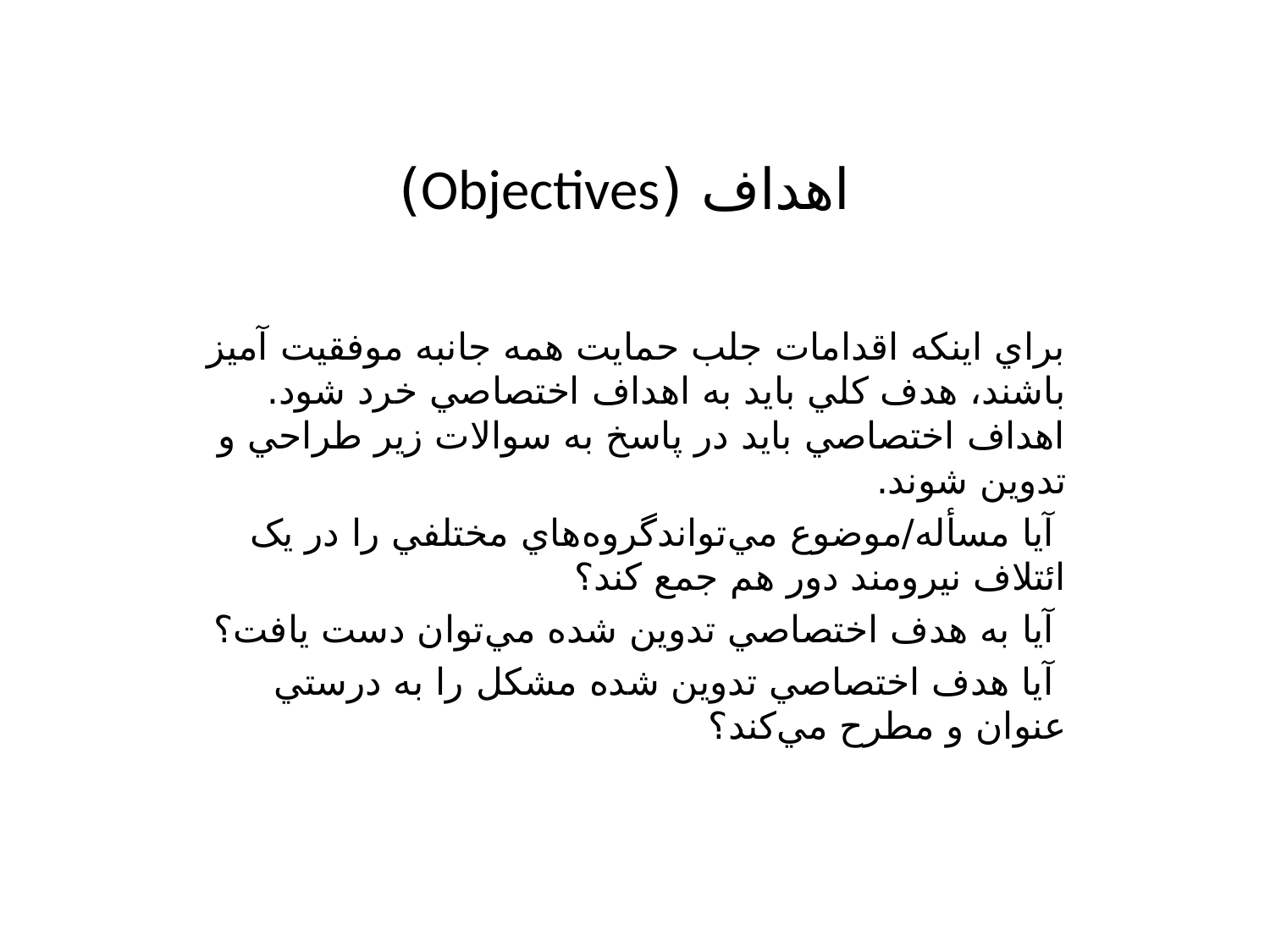

# اهداف (Objectives)
براي اينکه اقدامات جلب حمايت همه جانبه موفقيت آميز باشند، هدف کلي بايد به اهداف اختصاصي خرد شود. اهداف اختصاصي بايد در پاسخ به سوالات زير طراحي و تدوين شوند.
 آيا مسأله/موضوع مي‌تواندگروه‌هاي مختلفي را در يک ائتلاف نيرومند دور هم جمع کند؟
 آيا به هدف اختصاصي تدوين شده مي‌توان دست يافت؟
 آيا هدف اختصاصي تدوين شده مشکل را به درستي عنوان و مطرح مي‌کند؟